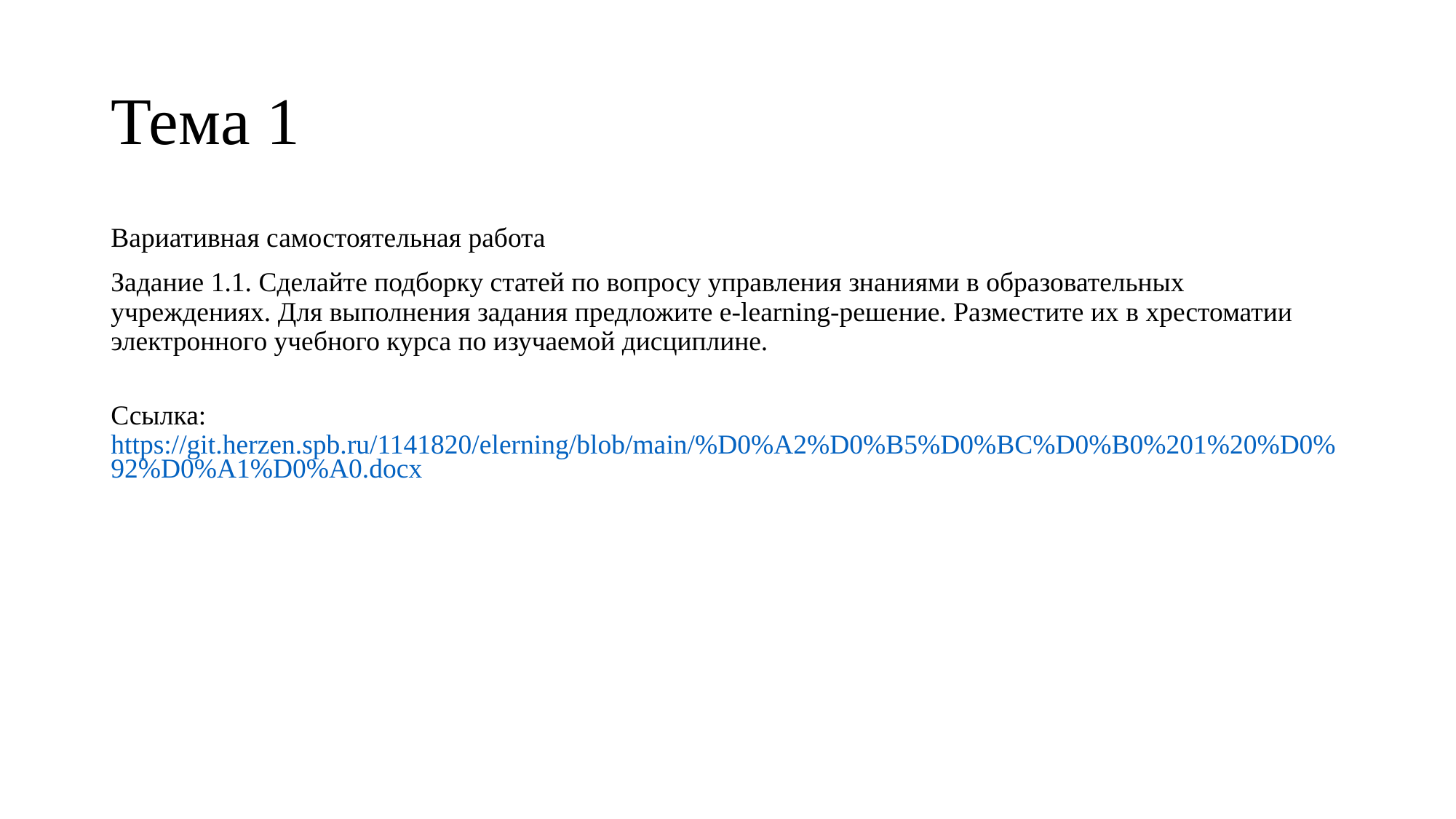

# Тема 1
Вариативная самостоятельная работа
Задание 1.1. Сделайте подборку статей по вопросу управления знаниями в образовательных учреждениях. Для выполнения задания предложите e-learning-решение. Разместите их в хрестоматии электронного учебного курса по изучаемой дисциплине.
Ссылка: https://git.herzen.spb.ru/1141820/elerning/blob/main/%D0%A2%D0%B5%D0%BC%D0%B0%201%20%D0%92%D0%A1%D0%A0.docx